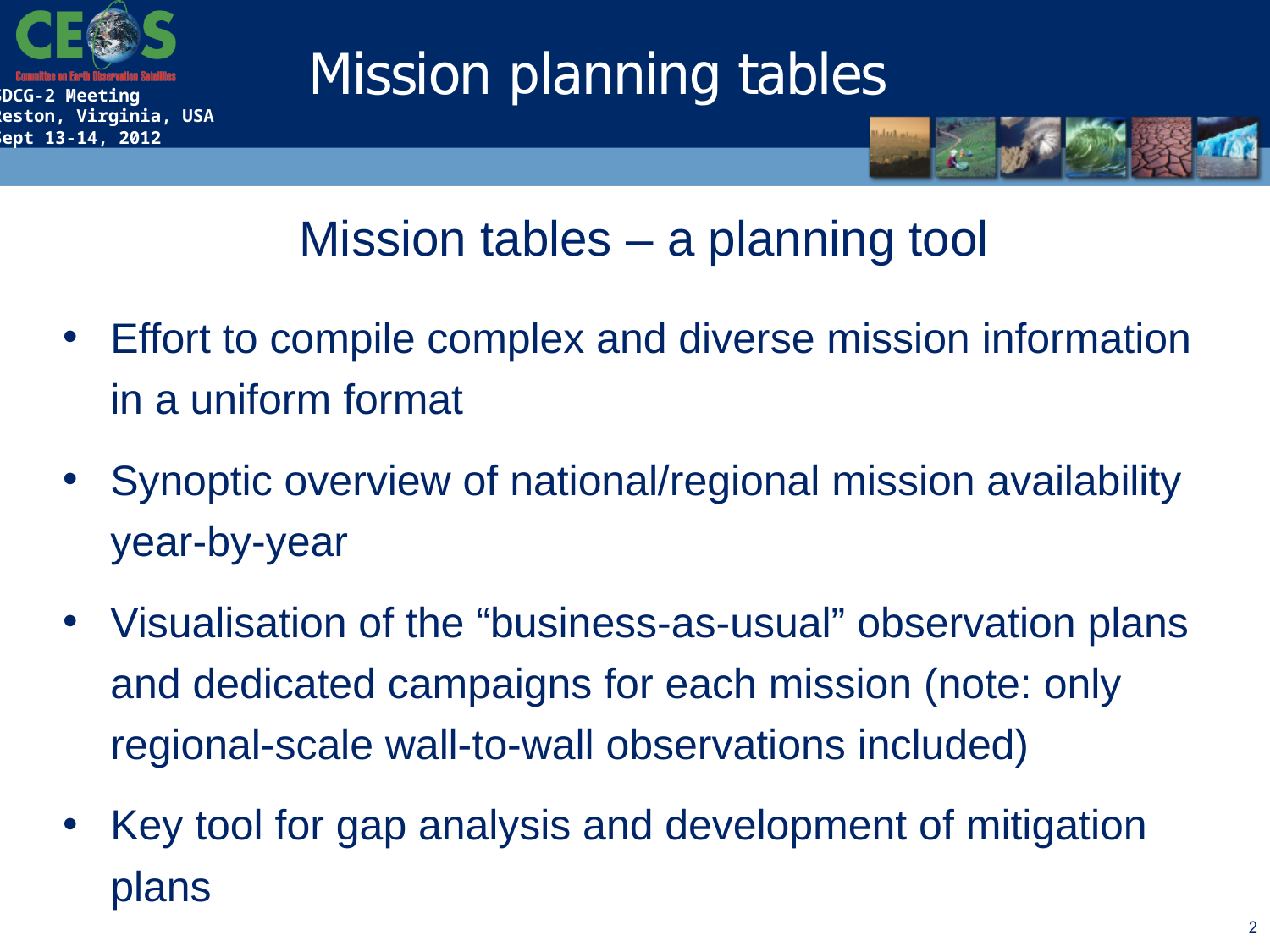

Mission planning tables
Mission tables – a planning tool
Effort to compile complex and diverse mission information in a uniform format

Synoptic overview of national/regional mission availability year-by-year

Visualisation of the “business-as-usual” observation plans and dedicated campaigns for each mission (note: only regional-scale wall-to-wall observations included)

Key tool for gap analysis and development of mitigation plans
2